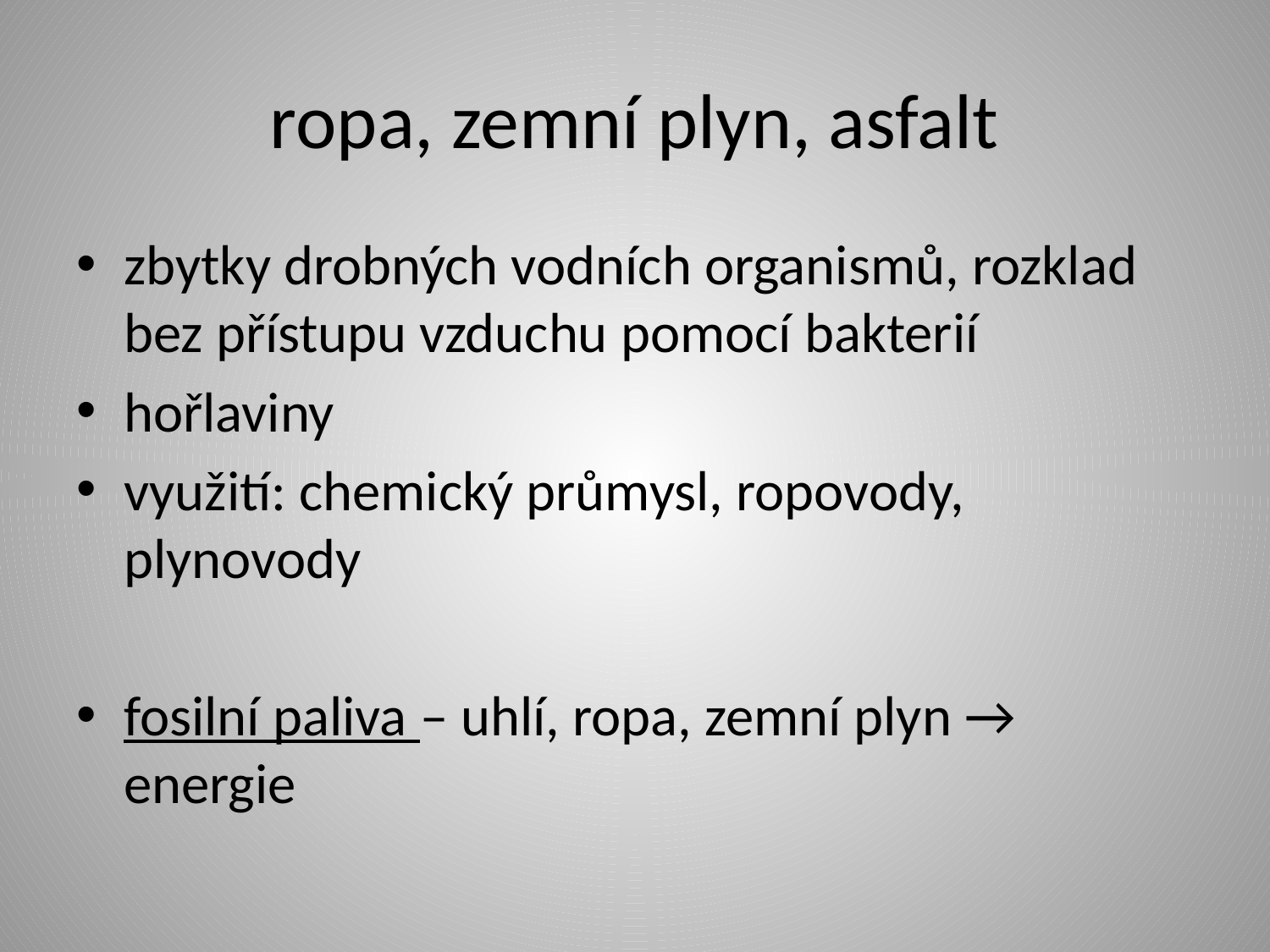

# ropa, zemní plyn, asfalt
zbytky drobných vodních organismů, rozklad  bez přístupu vzduchu pomocí bakterií
hořlaviny
využití: chemický průmysl, ropovody, plynovody

fosilní paliva – uhlí, ropa, zemní plyn → energie